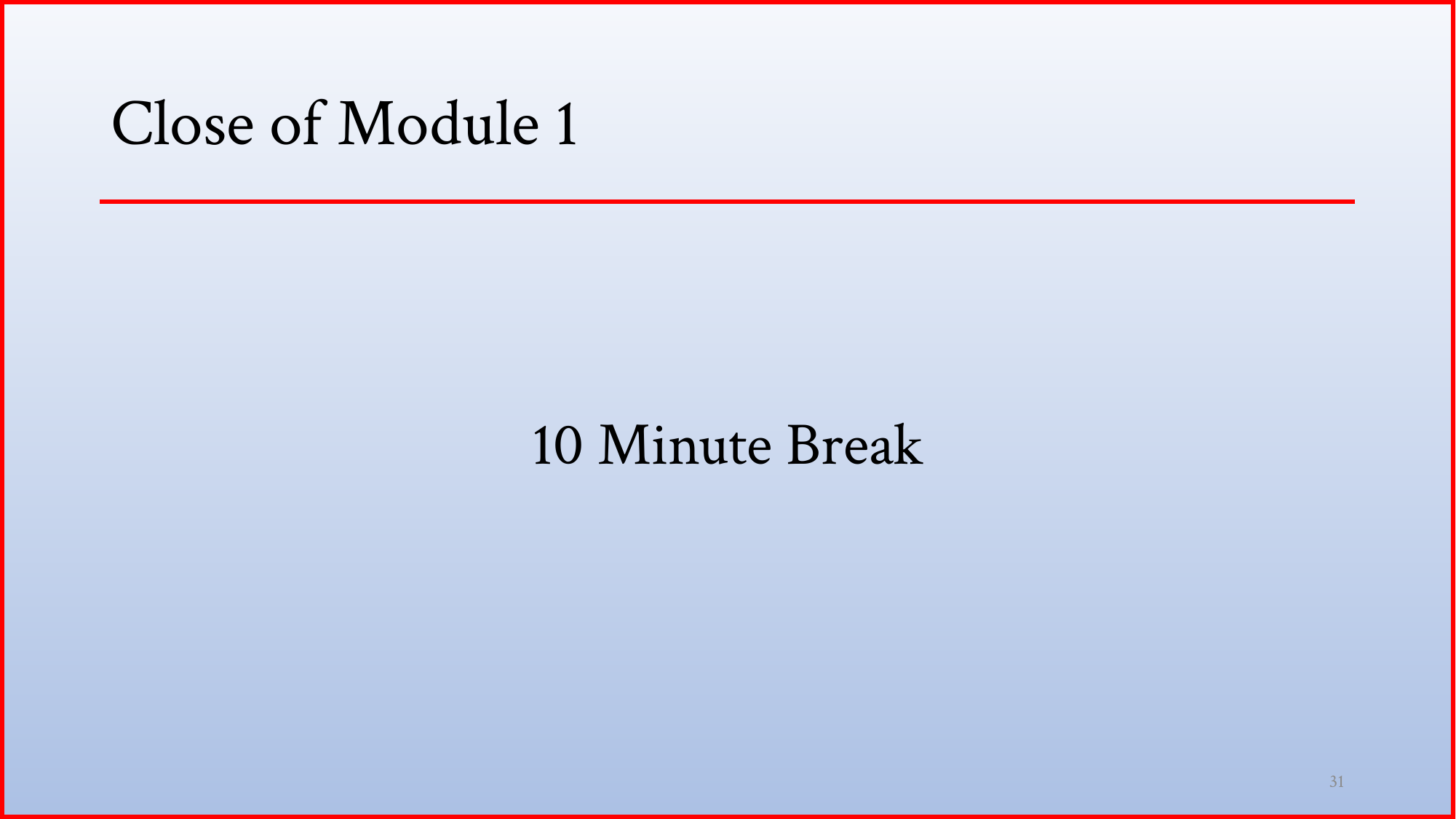

# Close of Module 1

10 Minute Break
31